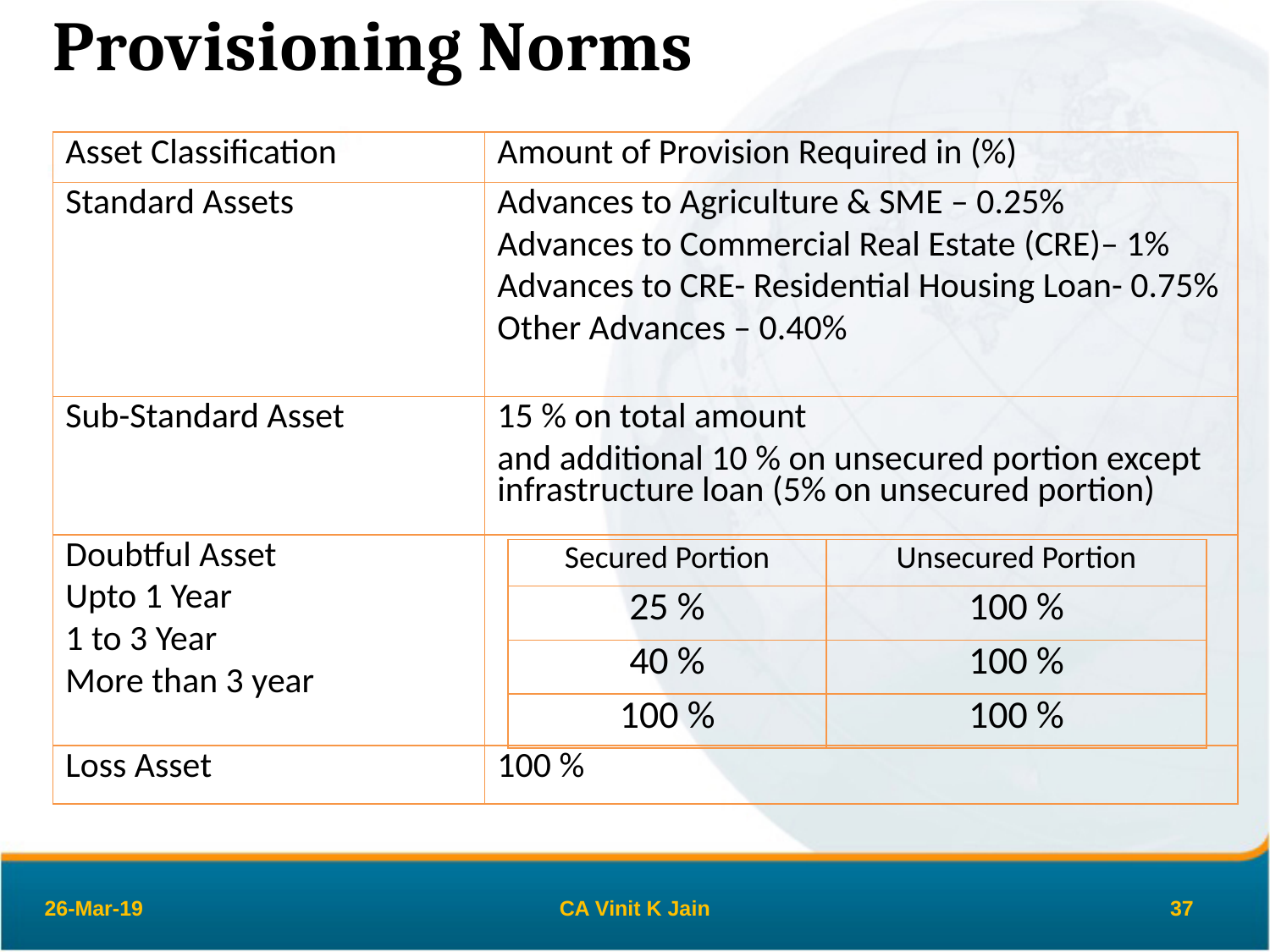

Provisioning Norms
| Asset Classification | Amount of Provision Required in (%) |
| --- | --- |
| Standard Assets | Advances to Agriculture & SME – 0.25% Advances to Commercial Real Estate (CRE)– 1% Advances to CRE- Residential Housing Loan- 0.75% Other Advances – 0.40% |
| Sub-Standard Asset | 15 % on total amount and additional 10 % on unsecured portion except infrastructure loan (5% on unsecured portion) |
| Doubtful Asset Upto 1 Year 1 to 3 Year More than 3 year |  |
| Loss Asset | 100 % |
| Secured Portion | Unsecured Portion |
| --- | --- |
| 25 % | 100 % |
| 40 % | 100 % |
| 100 % | 100 % |
26-Mar-19
CA Vinit K Jain
37